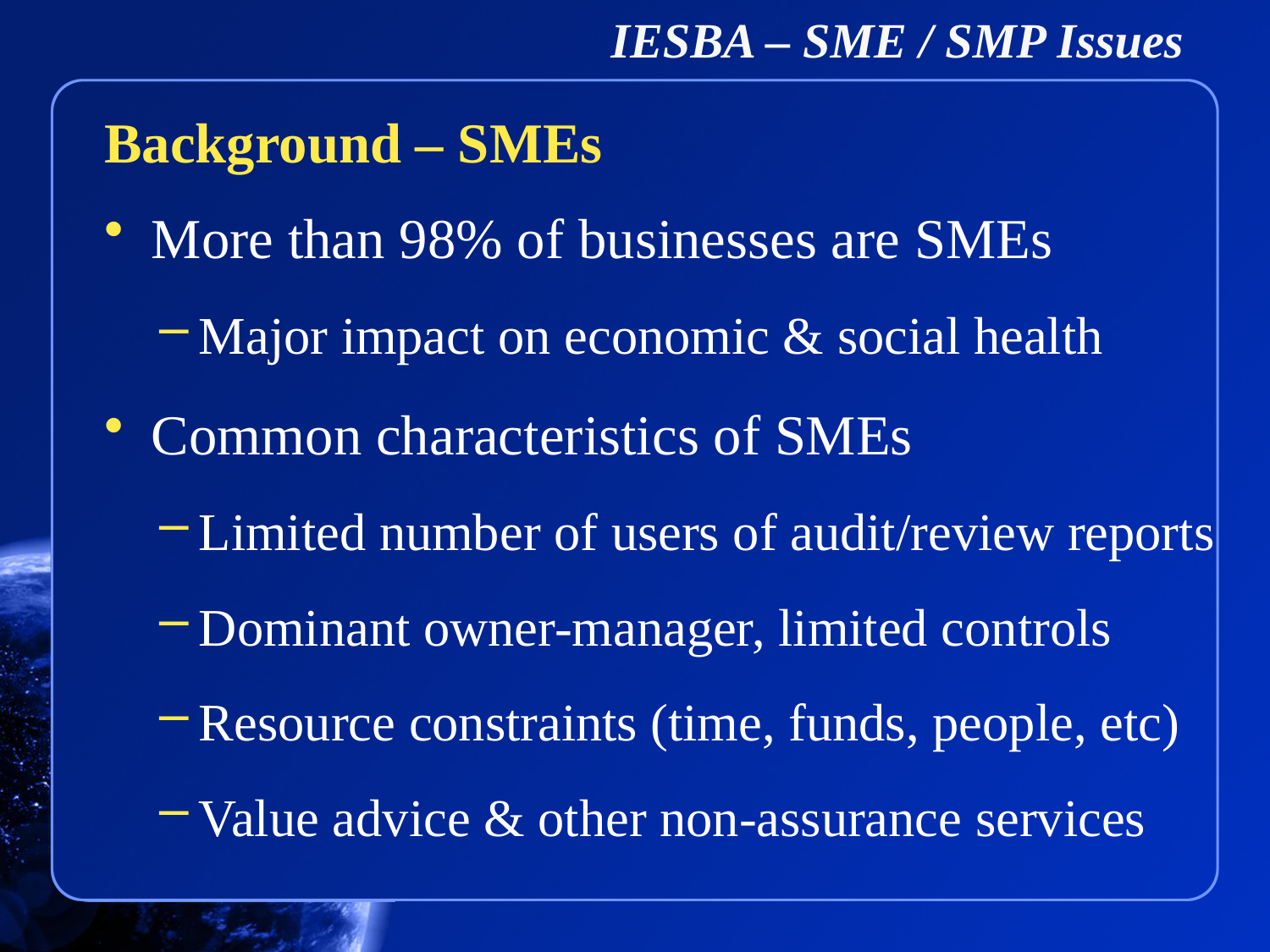

# IESBA – SME / SMP Issues
Background – SMEs
More than 98% of businesses are SMEs
Major impact on economic & social health
Common characteristics of SMEs
Limited number of users of audit/review reports
Dominant owner-manager, limited controls
Resource constraints (time, funds, people, etc)
Value advice & other non-assurance services